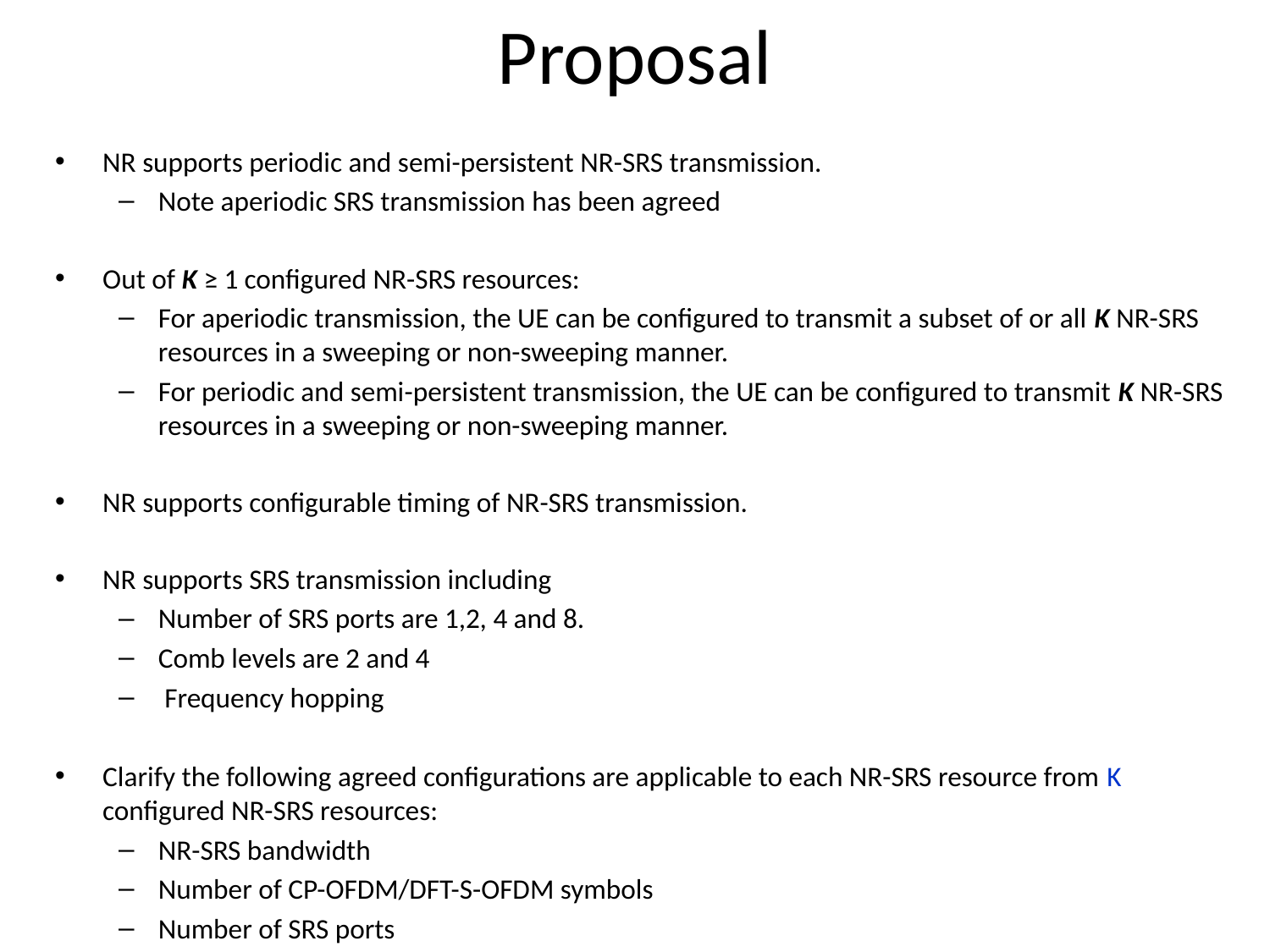

# Proposal
NR supports periodic and semi-persistent NR-SRS transmission.
Note aperiodic SRS transmission has been agreed

Out of K ≥ 1 configured NR-SRS resources:
For aperiodic transmission, the UE can be configured to transmit a subset of or all K NR-SRS resources in a sweeping or non-sweeping manner.
For periodic and semi-persistent transmission, the UE can be configured to transmit K NR-SRS resources in a sweeping or non-sweeping manner.

NR supports configurable timing of NR-SRS transmission.

NR supports SRS transmission including
Number of SRS ports are 1,2, 4 and 8.
Comb levels are 2 and 4
 Frequency hopping

Clarify the following agreed configurations are applicable to each NR-SRS resource from K configured NR-SRS resources:
NR-SRS bandwidth
Number of CP-OFDM/DFT-S-OFDM symbols
Number of SRS ports
Comb level